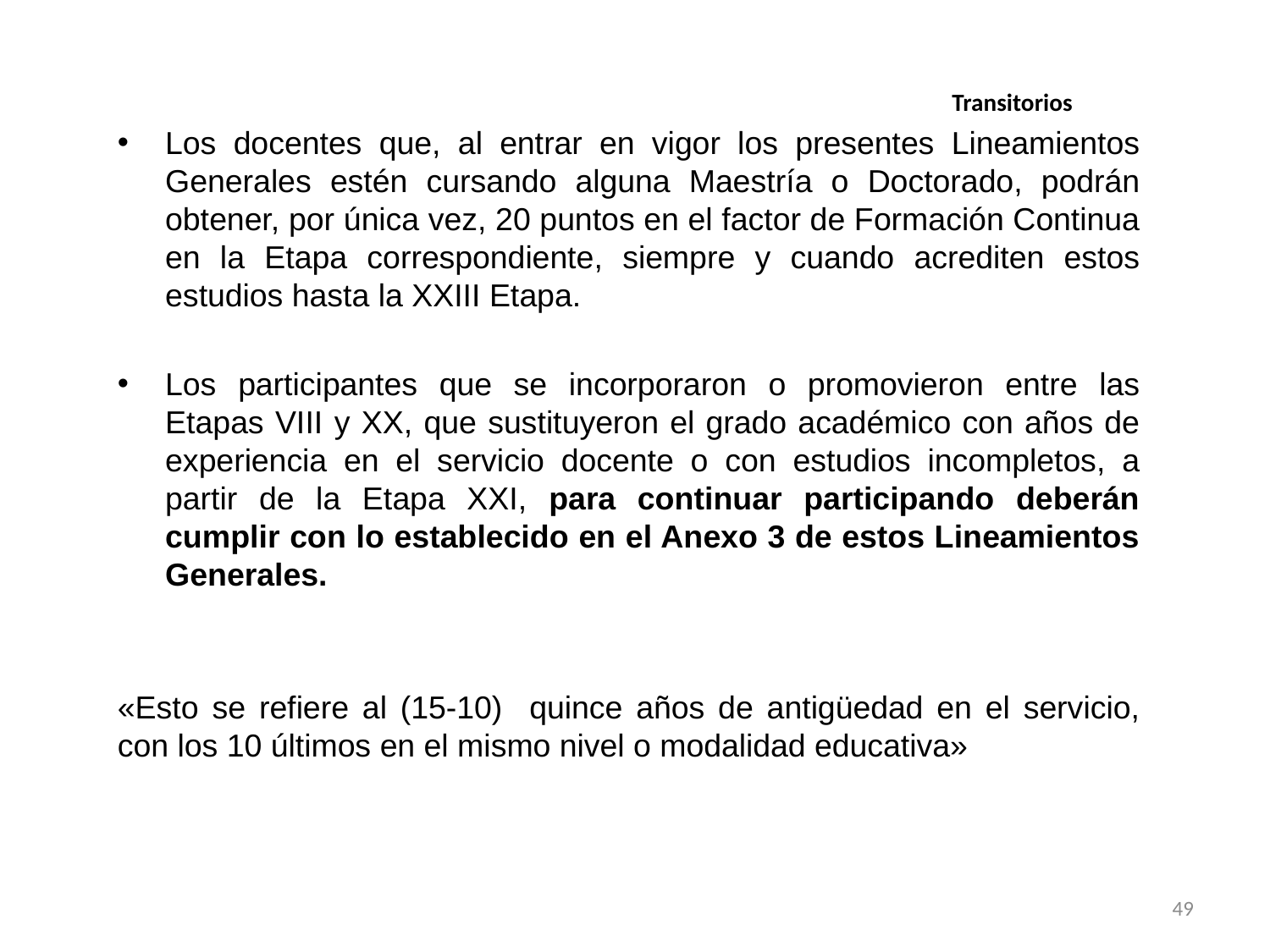

Transitorios
Los docentes que, al entrar en vigor los presentes Lineamientos Generales estén cursando alguna Maestría o Doctorado, podrán obtener, por única vez, 20 puntos en el factor de Formación Continua en la Etapa correspondiente, siempre y cuando acrediten estos estudios hasta la XXIII Etapa.

Los participantes que se incorporaron o promovieron entre las Etapas VIII y XX, que sustituyeron el grado académico con años de experiencia en el servicio docente o con estudios incompletos, a partir de la Etapa XXI, para continuar participando deberán cumplir con lo establecido en el Anexo 3 de estos Lineamientos Generales.

«Esto se refiere al (15-10)  quince años de antigüedad en el servicio, con los 10 últimos en el mismo nivel o modalidad educativa»

49